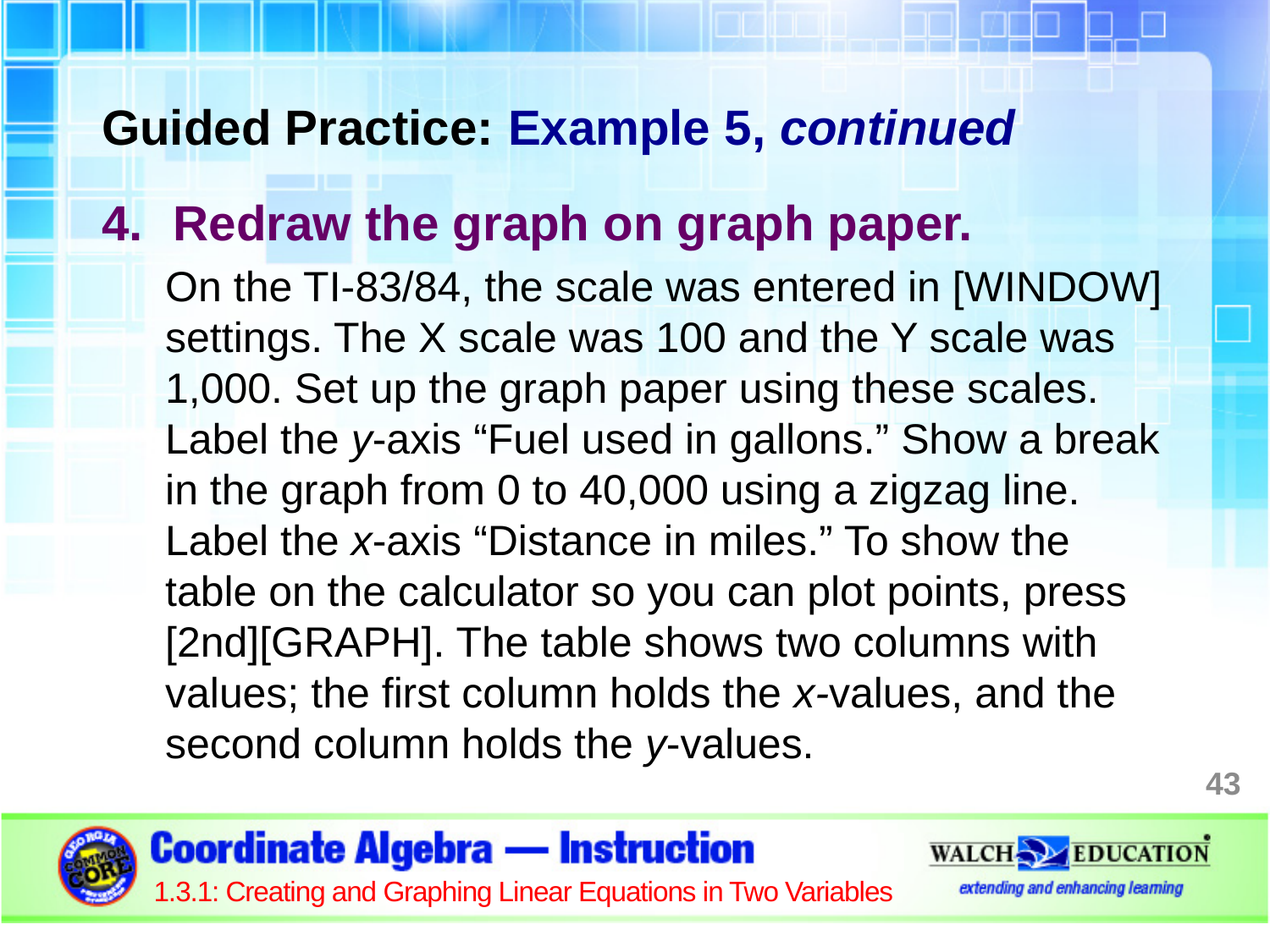

Guided Practice: Example 5, continued

Redraw the graph on graph paper.
On the TI-83/84, the scale was entered in [WINDOW] settings. The X scale was 100 and the Y scale was 1,000. Set up the graph paper using these scales. Label the y-axis “Fuel used in gallons.” Show a break in the graph from 0 to 40,000 using a zigzag line. Label the x-axis “Distance in miles.” To show the table on the calculator so you can plot points, press [2nd][GRAPH]. The table shows two columns with values; the first column holds the x-values, and the second column holds the y-values.
43
1.3.1: Creating and Graphing Linear Equations in Two Variables